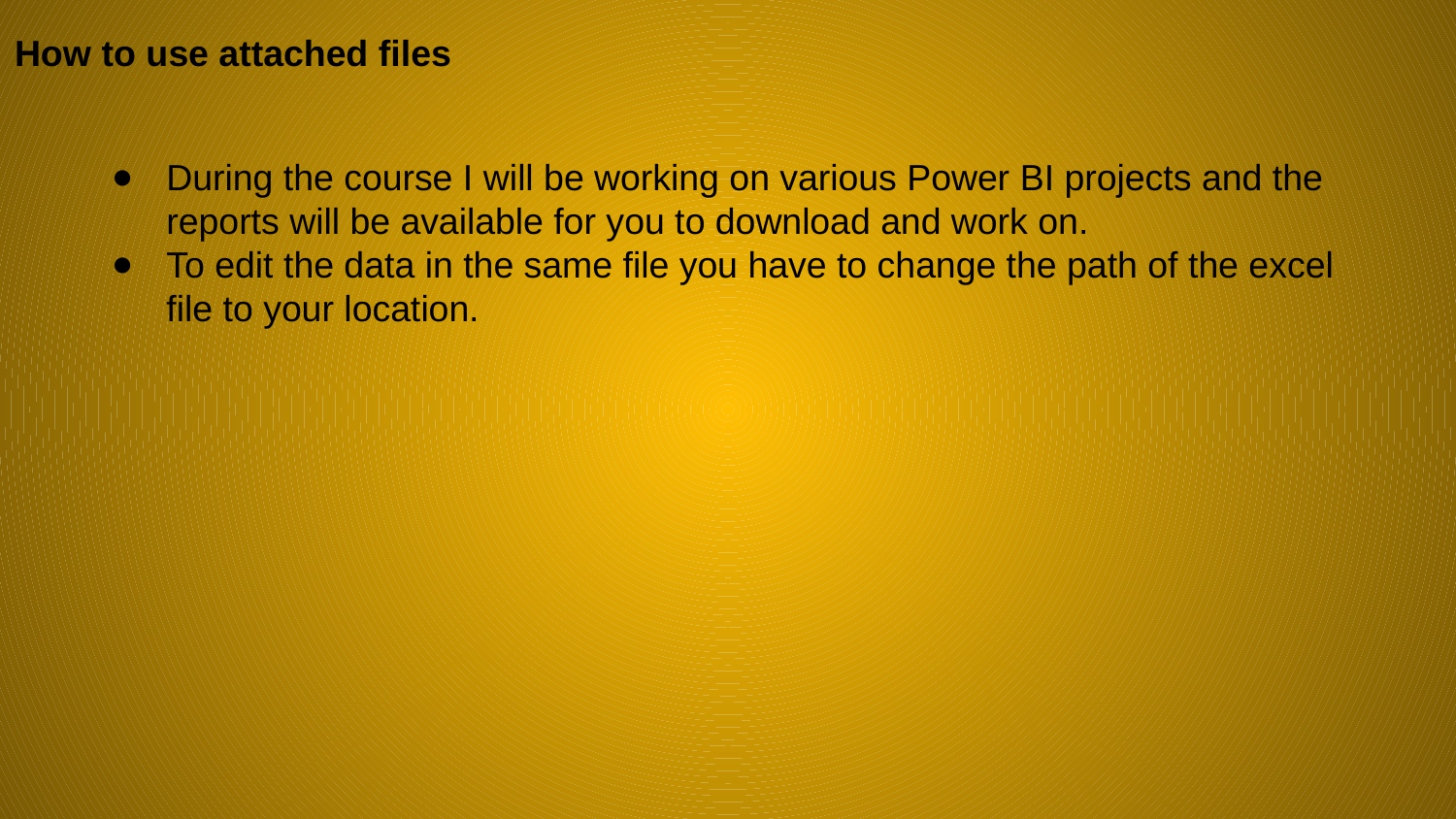

How to use attached files
During the course I will be working on various Power BI projects and the reports will be available for you to download and work on.
To edit the data in the same file you have to change the path of the excel file to your location.